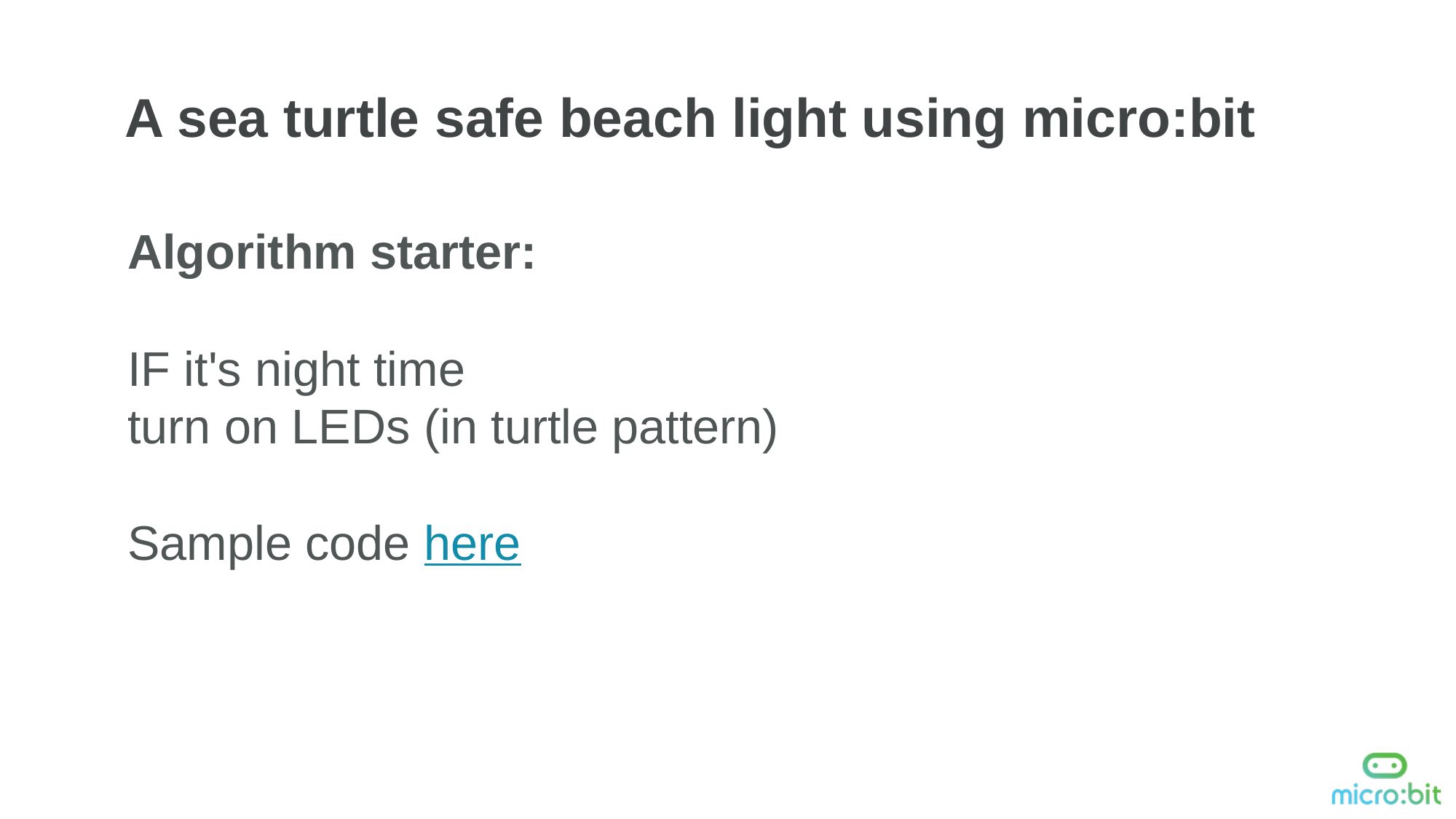

A sea turtle safe beach light using micro:bit

Algorithm starter:

IF it's night time
turn on LEDs (in turtle pattern)

Sample code here